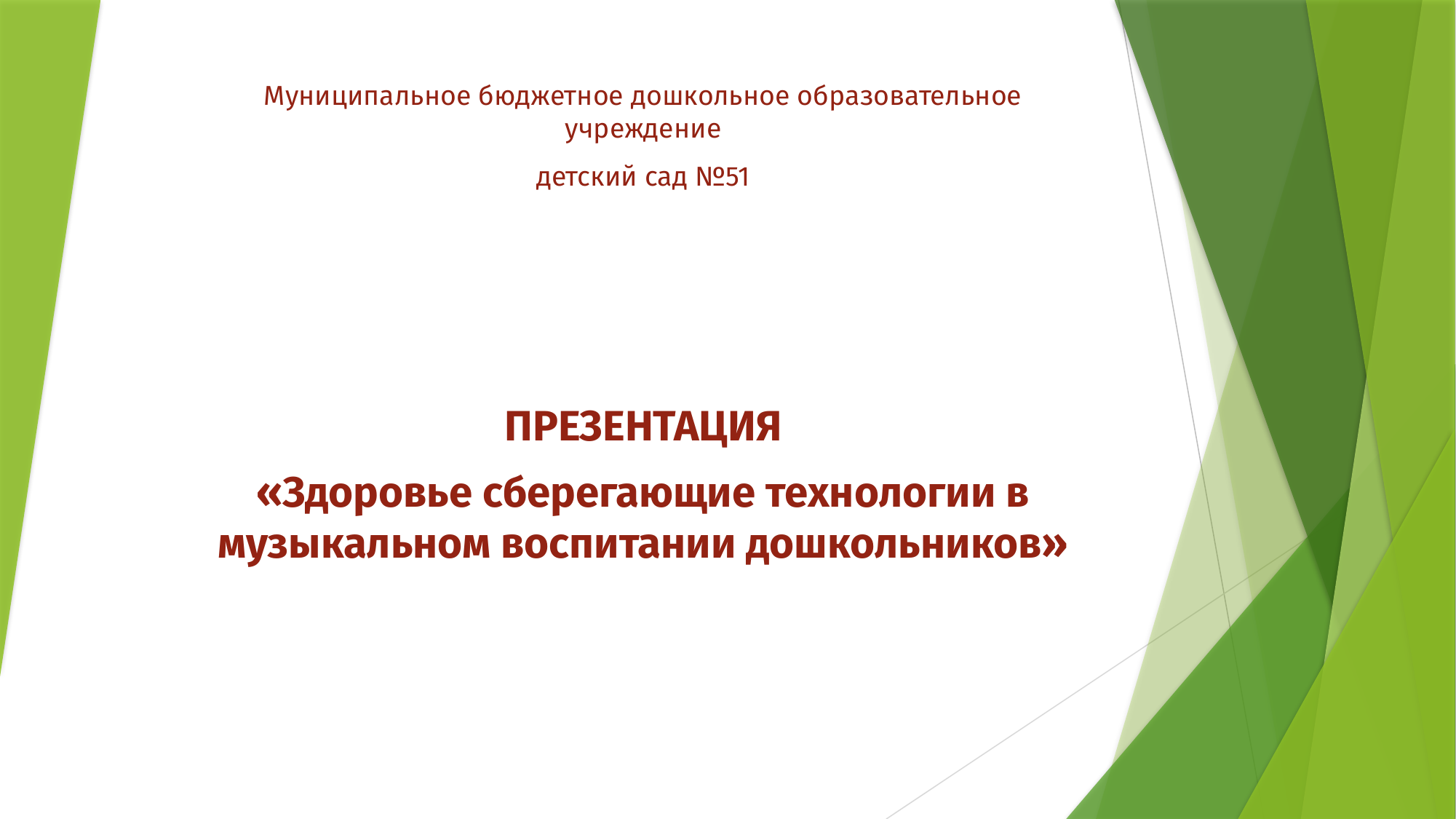

Муниципальное бюджетное дошкольное образовательное учреждение
детский сад №51

ПРЕЗЕНТАЦИЯ
«Здоровье сберегающие технологии в музыкальном воспитании дошкольников»
#